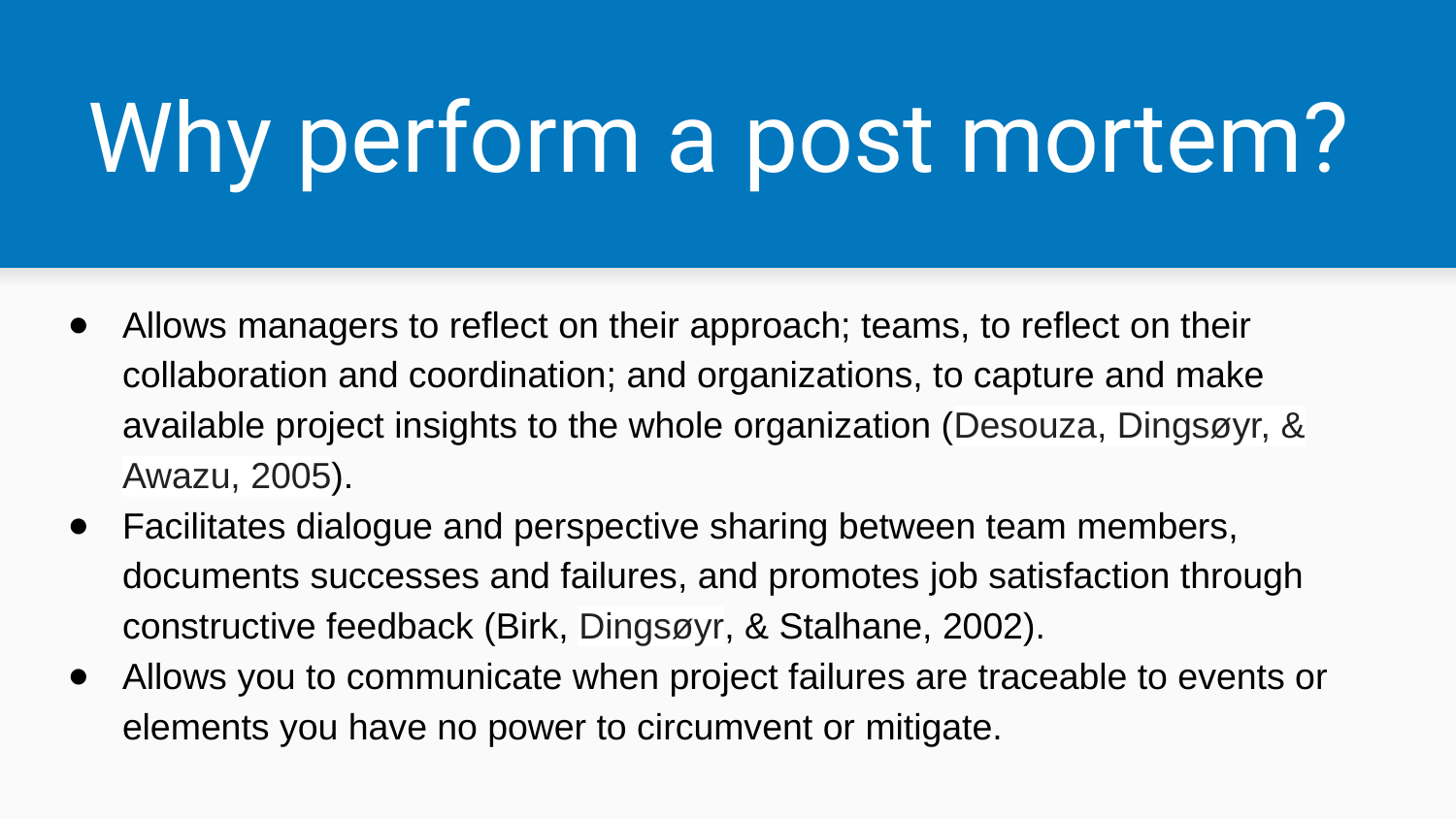

# Why perform a post mortem?
Allows managers to reflect on their approach; teams, to reflect on their collaboration and coordination; and organizations, to capture and make available project insights to the whole organization (Desouza, Dingsøyr, & Awazu, 2005).
Facilitates dialogue and perspective sharing between team members, documents successes and failures, and promotes job satisfaction through constructive feedback (Birk, Dingsøyr, & Stalhane, 2002).
Allows you to communicate when project failures are traceable to events or elements you have no power to circumvent or mitigate.